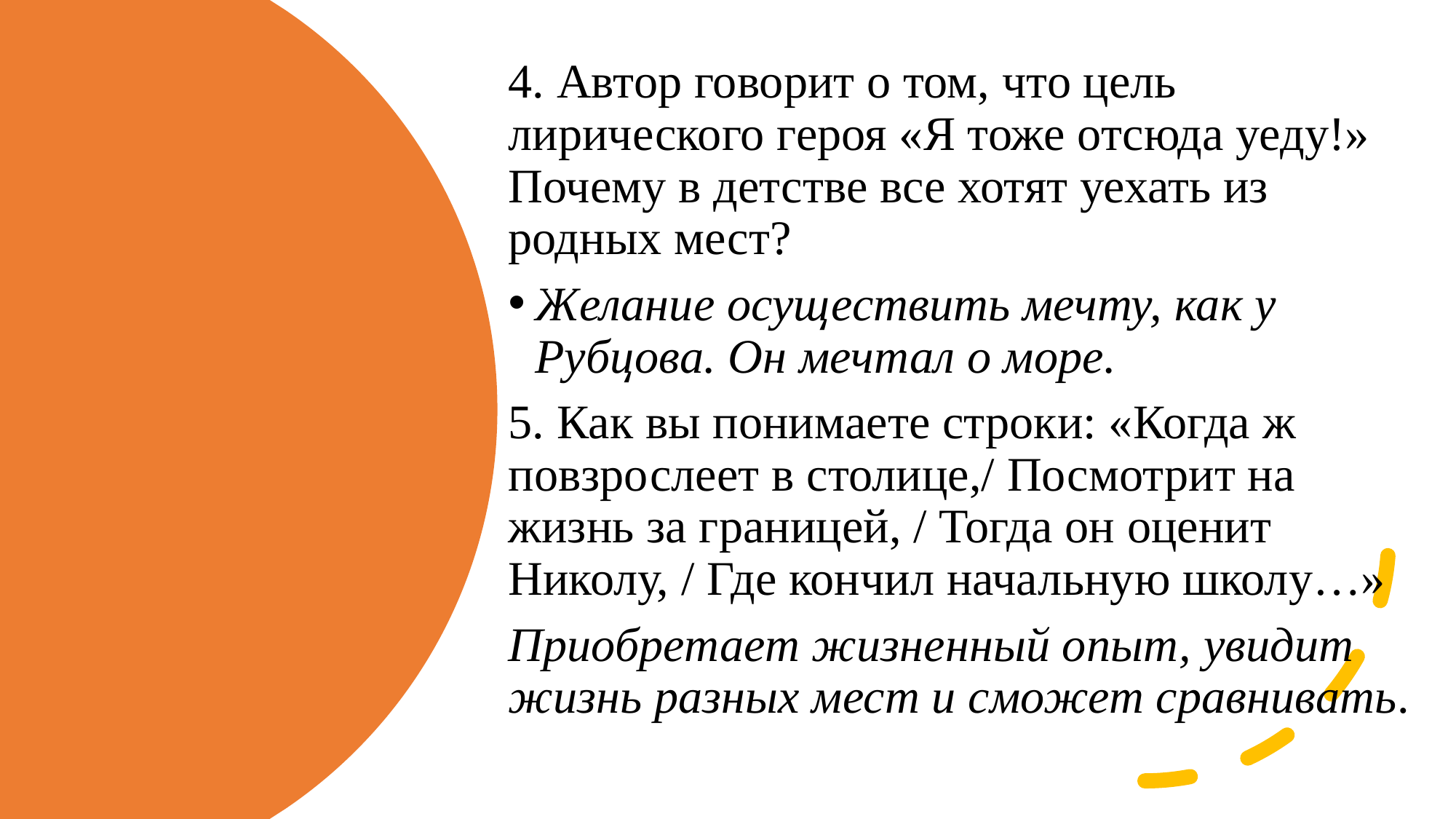

4. Автор говорит о том, что цель лирического героя «Я тоже отсюда уеду!» Почему в детстве все хотят уехать из родных мест?
Желание осуществить мечту, как у Рубцова. Он мечтал о море.
5. Как вы понимаете строки: «Когда ж повзрослеет в столице,/ Посмотрит на жизнь за границей, / Тогда он оценит Николу, / Где кончил начальную школу…»
Приобретает жизненный опыт, увидит жизнь разных мест и сможет сравнивать.